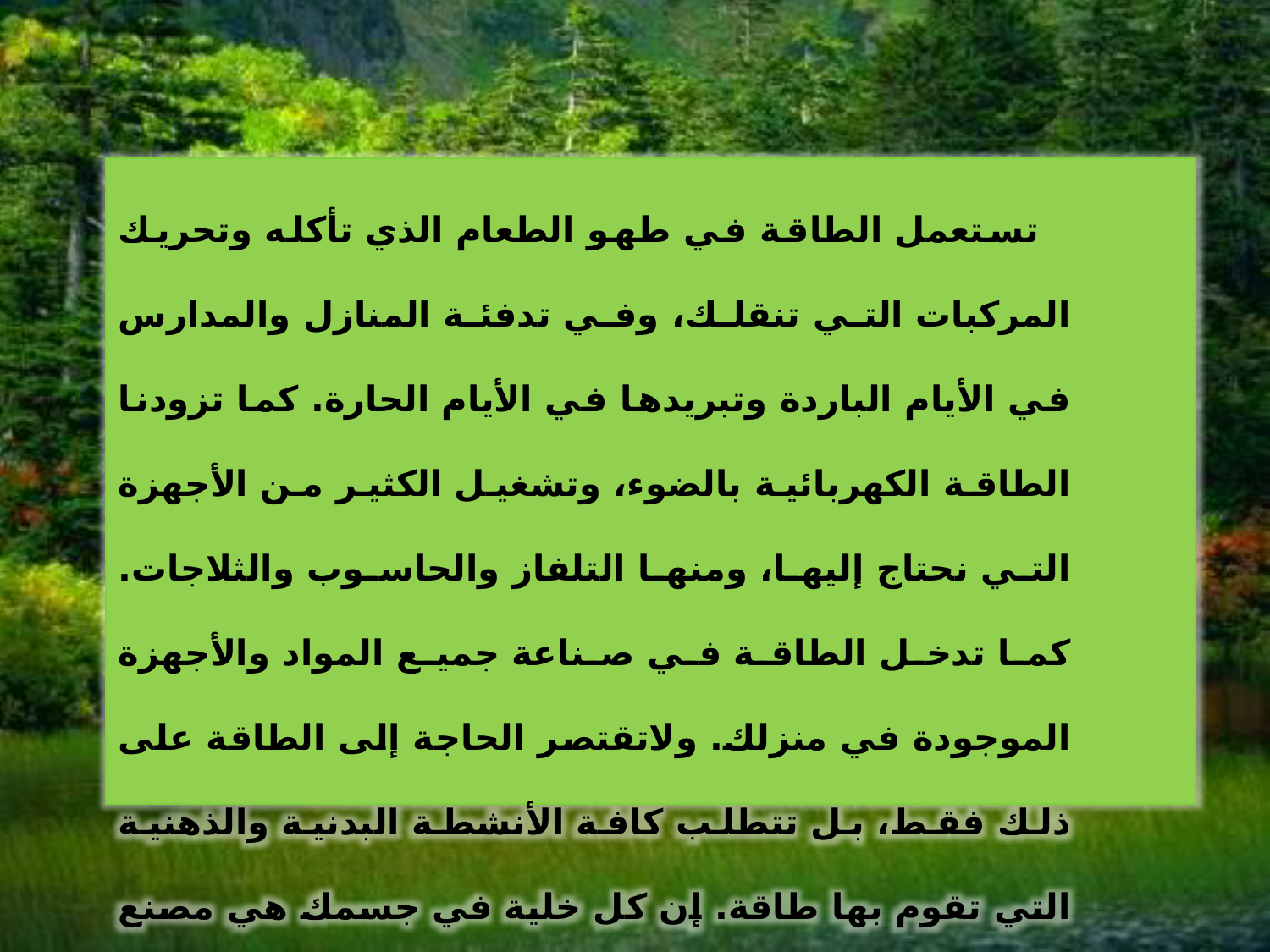

تستعمل الطاقة في طهو الطعام الذي تأكله وتحريك المركبات التي تنقلك، وفي تدفئة المنازل والمدارس في الأيام الباردة وتبريدها في الأيام الحارة. كما تزودنا الطاقة الكهربائية بالضوء، وتشغيل الكثير من الأجهزة التي نحتاج إليها، ومنها التلفاز والحاسوب والثلاجات. كما تدخل الطاقة في صناعة جميع المواد والأجهزة الموجودة في منزلك. ولاتقتصر الحاجة إلى الطاقة على ذلك فقط، بل تتطلب كافة الأنشطة البدنية والذهنية التي تقوم بها طاقة. إن كل خلية في جسمك هي مصنع صغير جدا يعمل بالطاقة المستمدة من الطعام الذي تأكله.